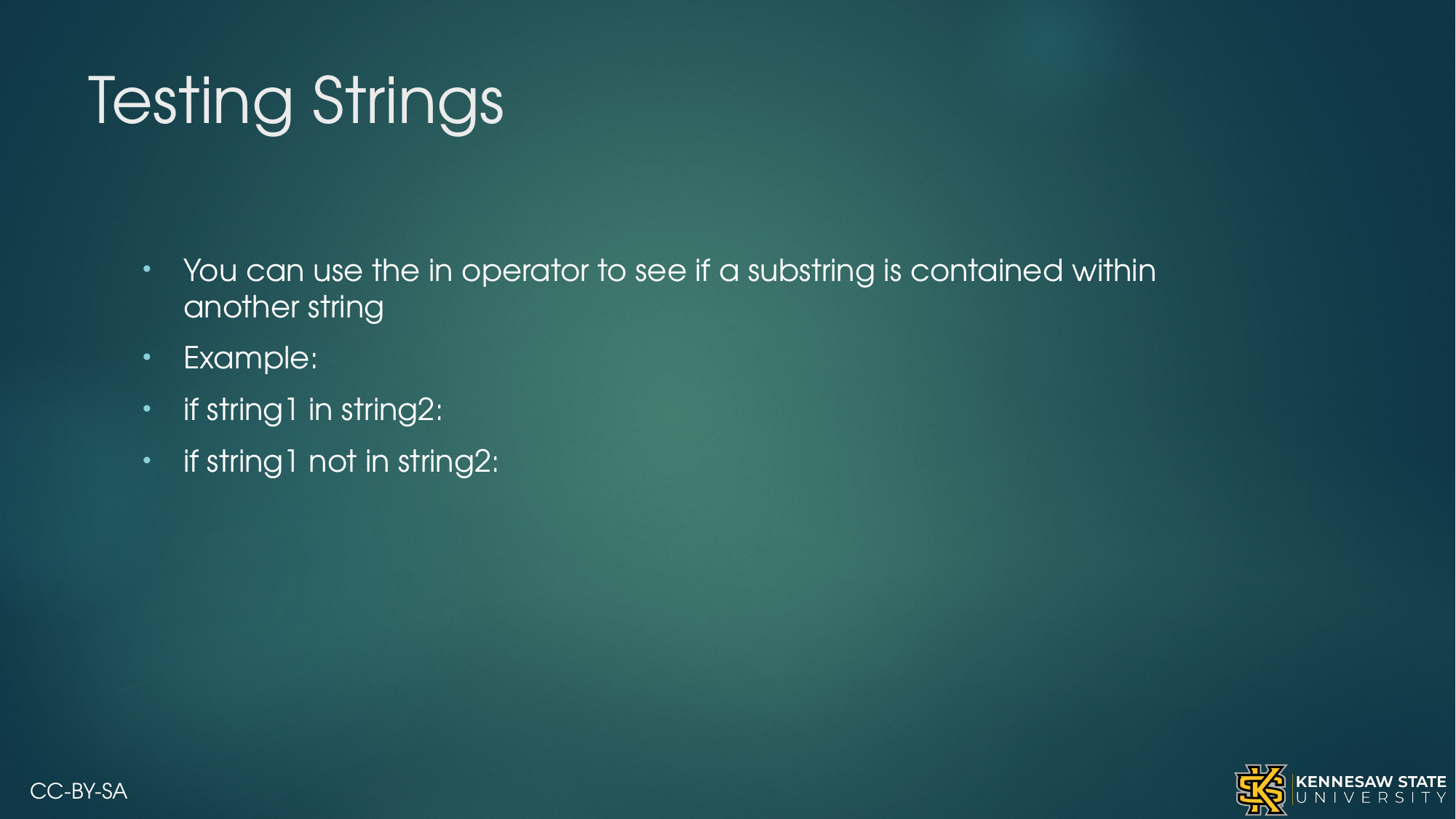

# Testing Strings
You can use the in operator to see if a substring is contained within another string
Example:
if string1 in string2:
if string1 not in string2: